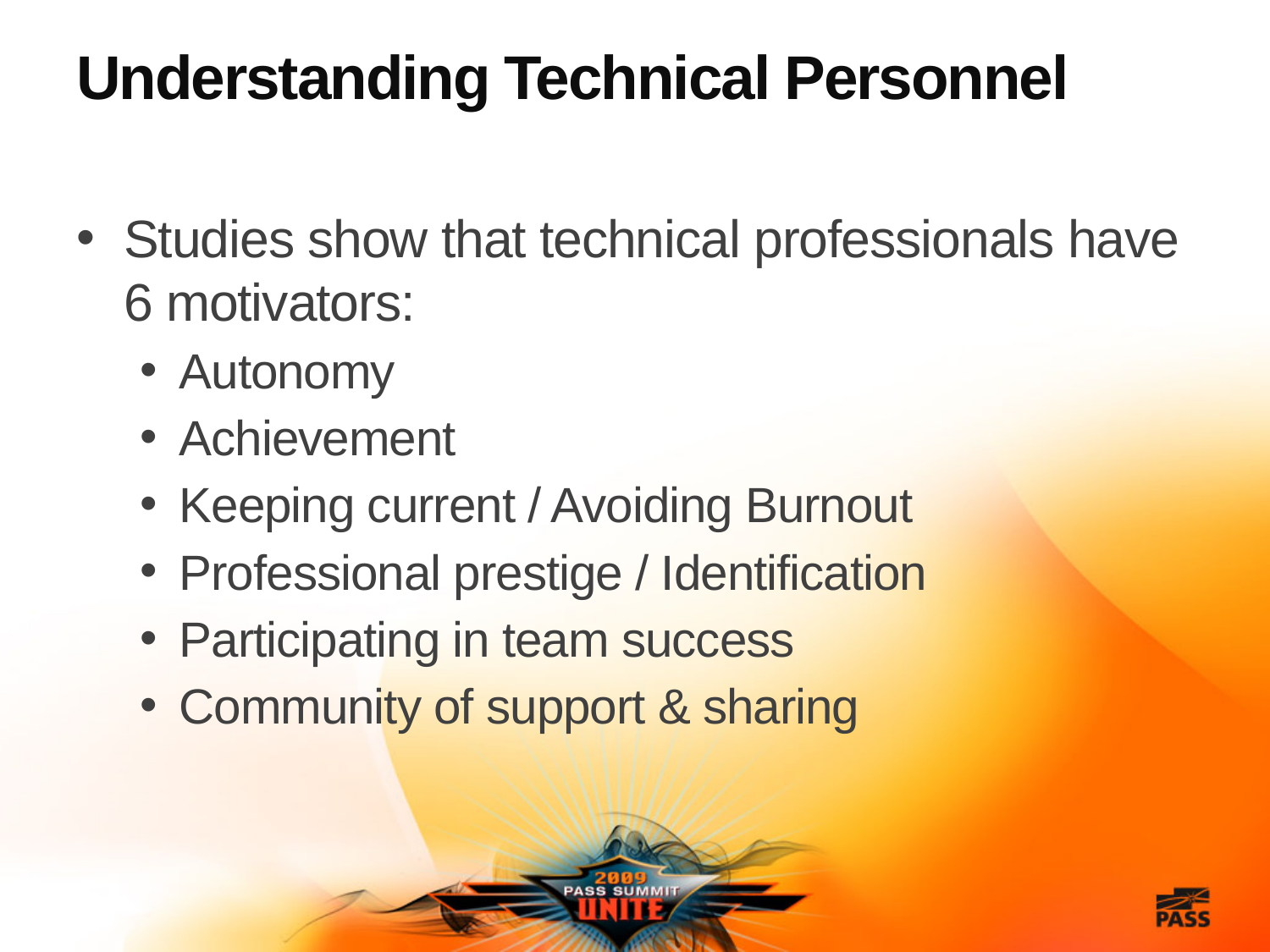

# Understanding Technical Personnel
Studies show that technical professionals have 6 motivators:
Autonomy
Achievement
Keeping current / Avoiding Burnout
Professional prestige / Identification
Participating in team success
Community of support & sharing